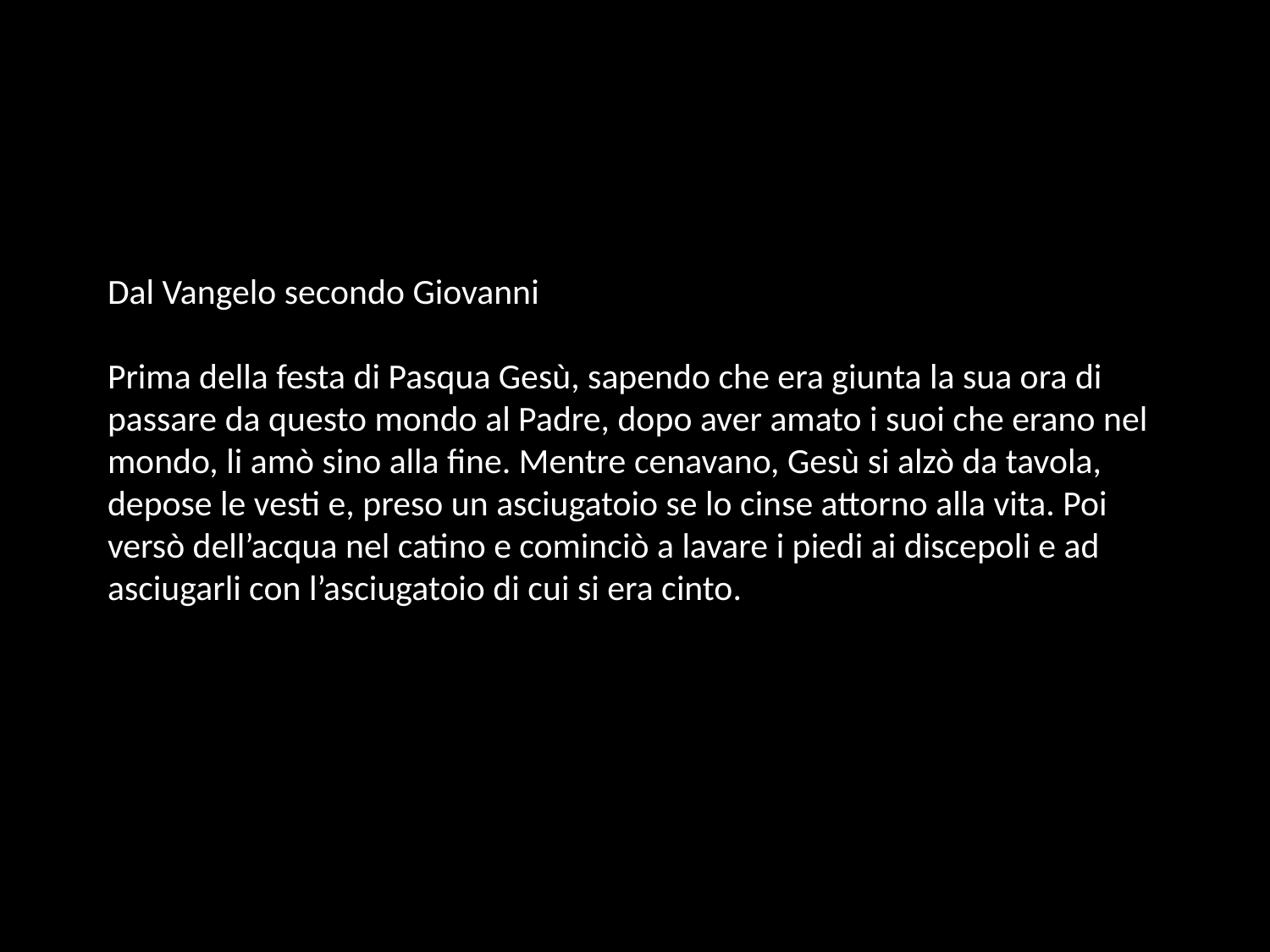

# Dal Vangelo secondo Giovanni Prima della festa di Pasqua Gesù, sapendo che era giunta la sua ora di passare da questo mondo al Padre, dopo aver amato i suoi che erano nel mondo, li amò sino alla fine. Mentre cenavano, Gesù si alzò da tavola, depose le vesti e, preso un asciugatoio se lo cinse attorno alla vita. Poi versò dell’acqua nel catino e cominciò a lavare i piedi ai discepoli e ad asciugarli con l’asciugatoio di cui si era cinto.